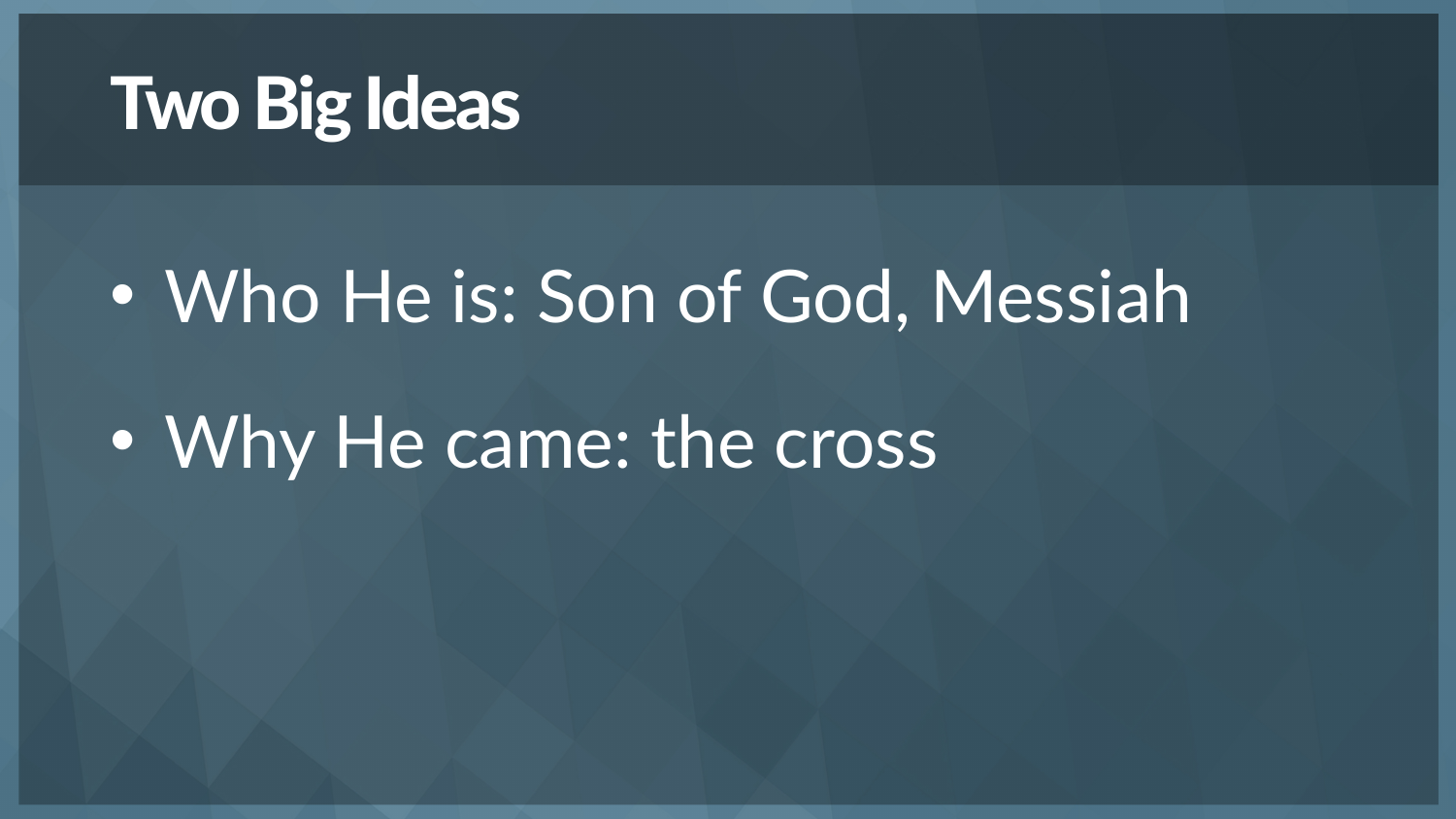

# Two Big Ideas
Who He is: Son of God, Messiah
Why He came: the cross